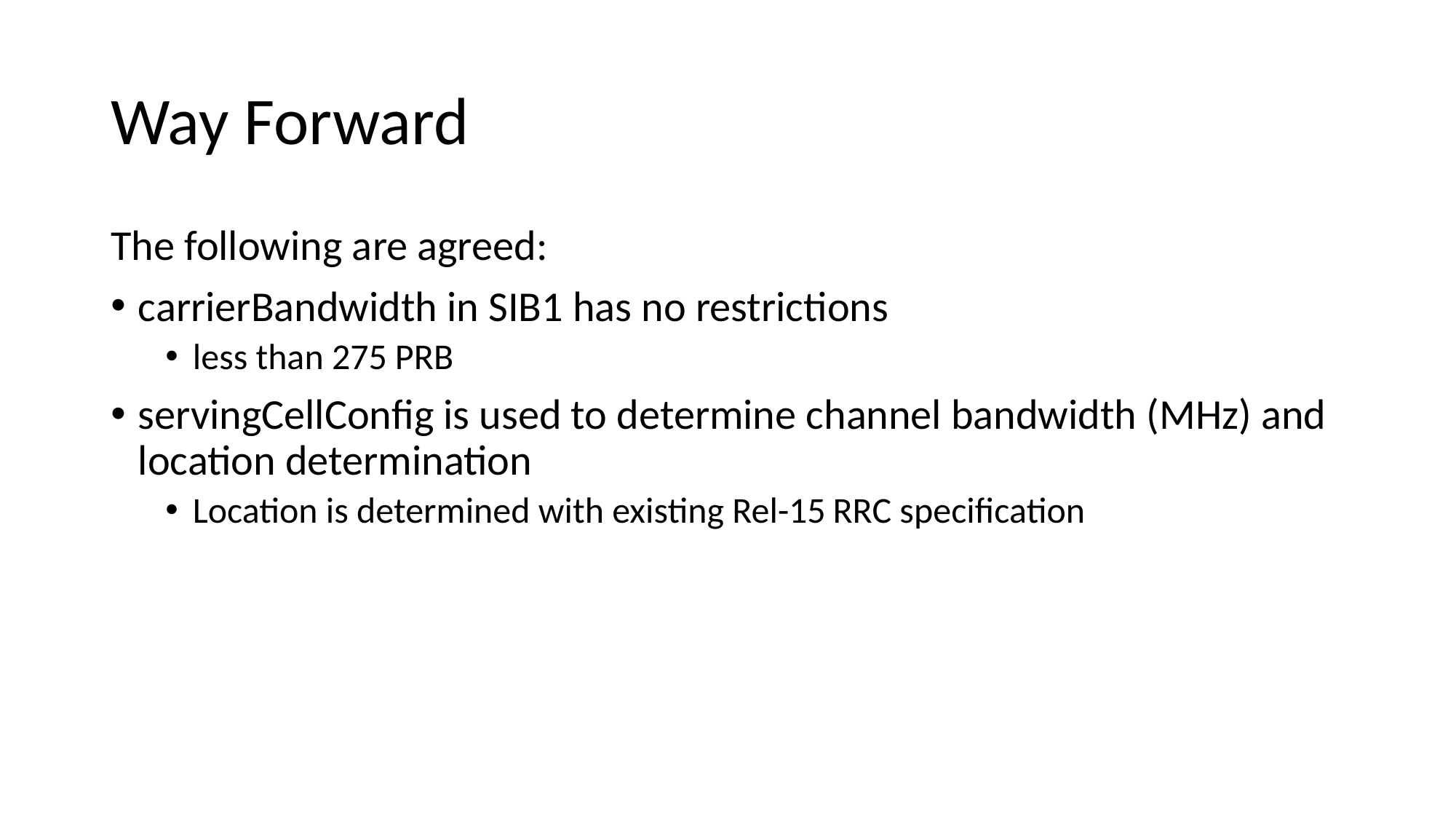

# Way Forward
The following are agreed:
carrierBandwidth in SIB1 has no restrictions
less than 275 PRB
servingCellConfig is used to determine channel bandwidth (MHz) and location determination
Location is determined with existing Rel-15 RRC specification